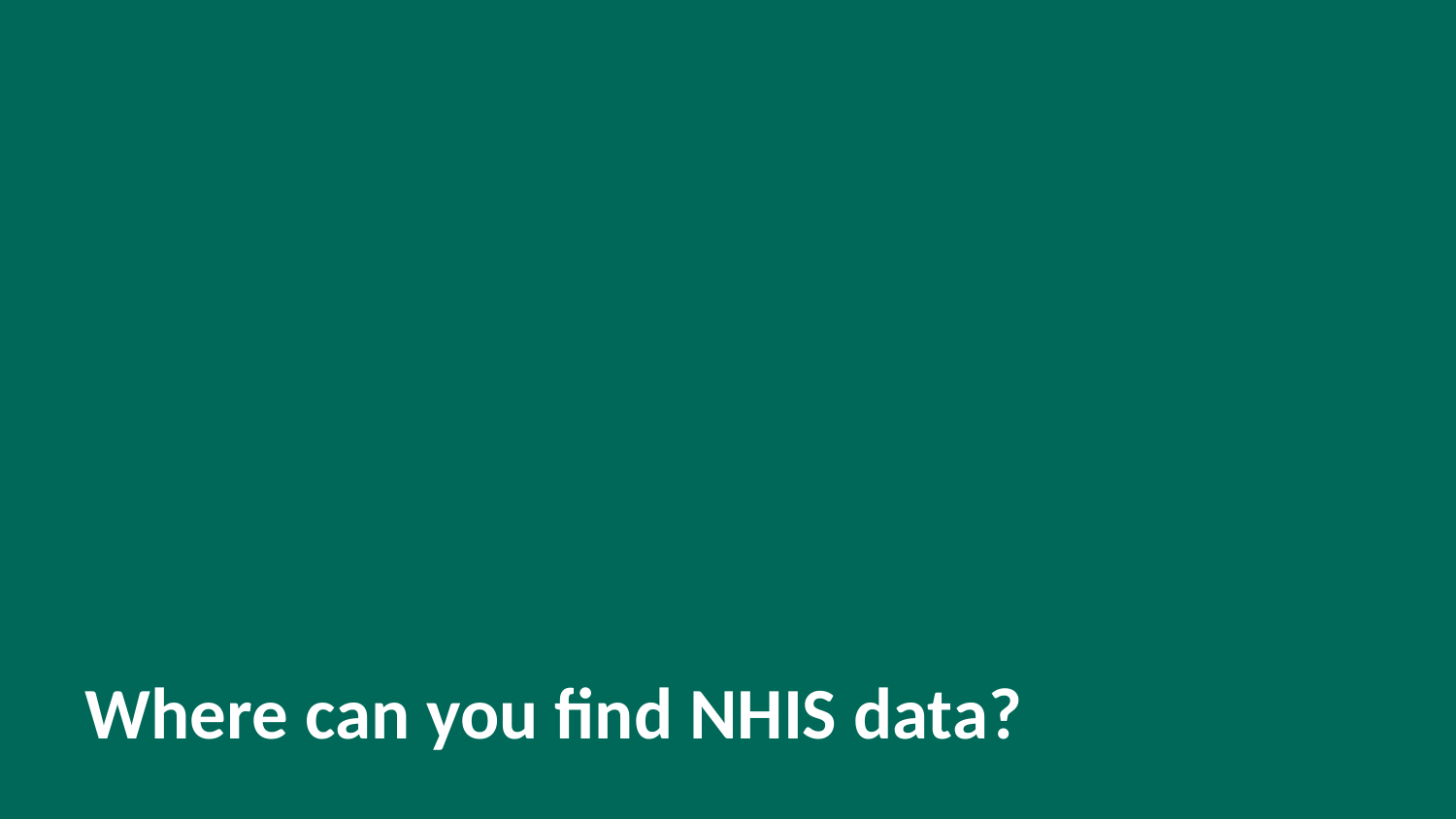

# Where can you find NHIS data?